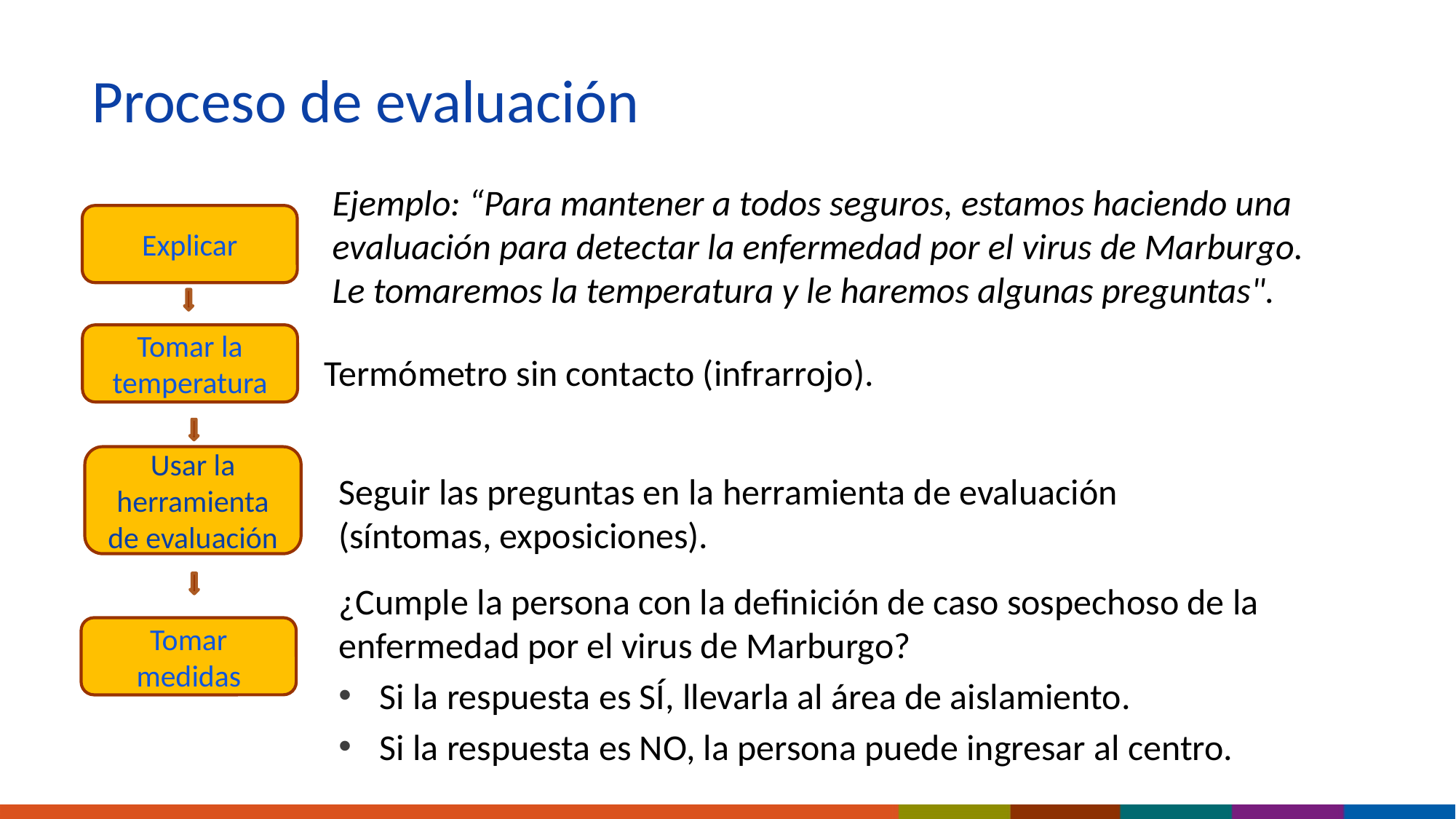

Proceso de evaluación
Ejemplo: “Para mantener a todos seguros, estamos haciendo una evaluación para detectar la enfermedad por el virus de Marburgo. Le tomaremos la temperatura y le haremos algunas preguntas".
Explicar

Tomar la temperatura
Termómetro sin contacto (infrarrojo).

Usar la herramienta de evaluación
Seguir las preguntas en la herramienta de evaluación (síntomas, exposiciones).
¿Cumple la persona con la definición de caso sospechoso de la enfermedad por el virus de Marburgo?
Si la respuesta es SÍ, llevarla al área de aislamiento.
Si la respuesta es NO, la persona puede ingresar al centro.

Tomar medidas